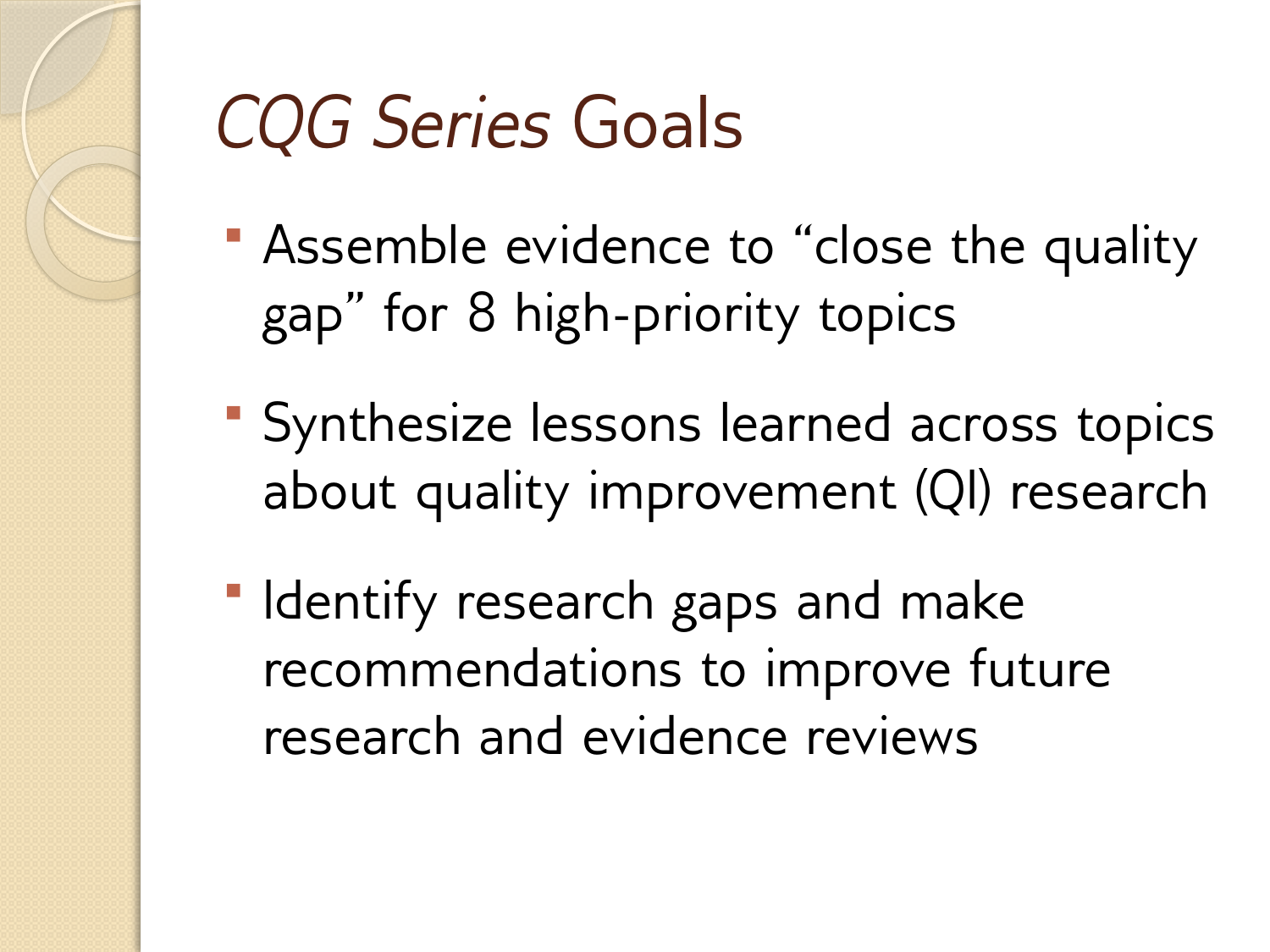

# CQG Series Goals
Assemble evidence to “close the quality gap” for 8 high-priority topics

Synthesize lessons learned across topics about quality improvement (QI) research

Identify research gaps and make recommendations to improve future research and evidence reviews